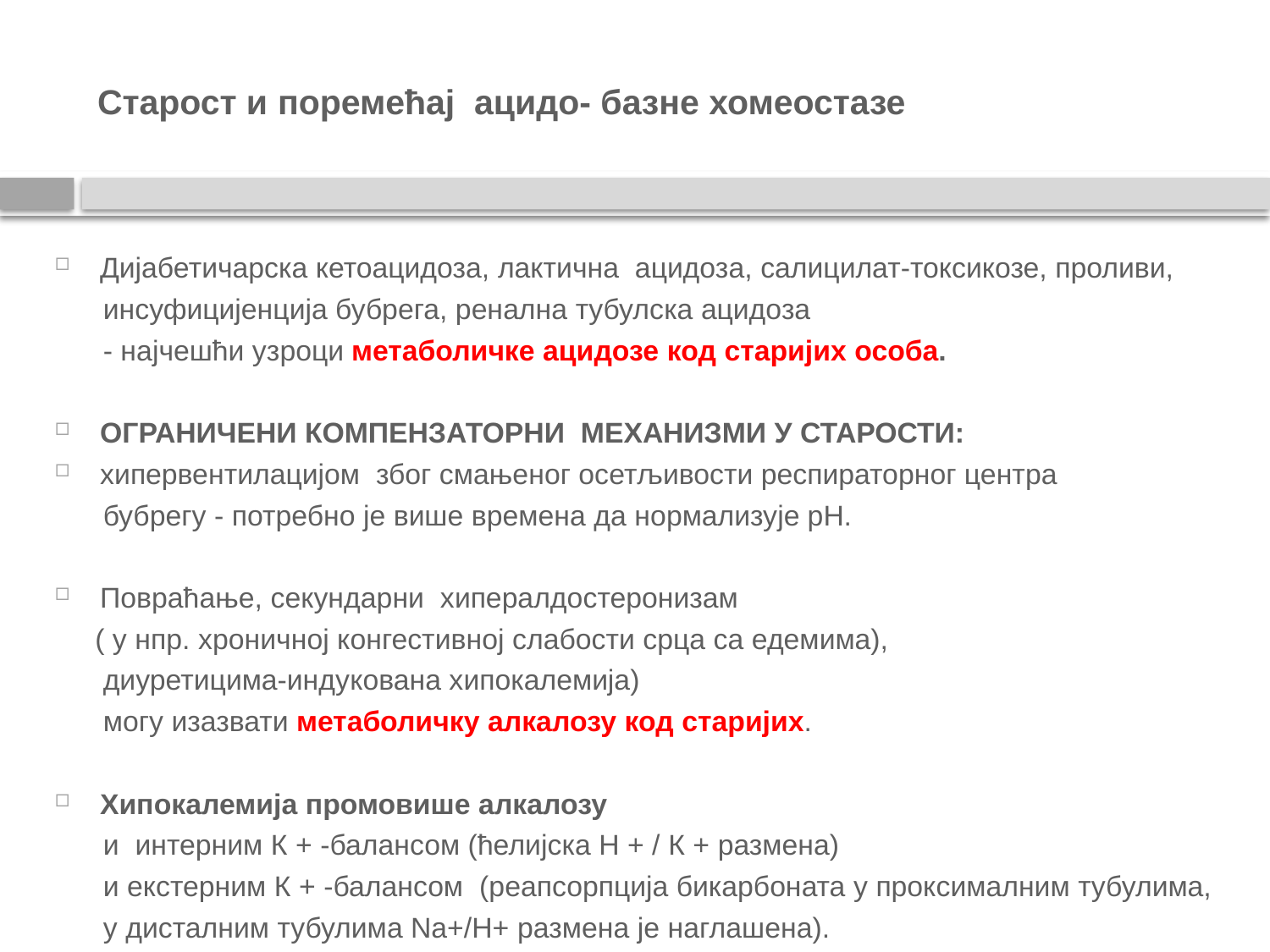

# Старост и поремећај  ацидо- базне хомеостазе
Дијабетичарска кетоацидоза, лактична  ацидоза, салицилат-токсикозе, проливи,
      инсуфицијенција бубрега, ренална тубулска ацидоза
      - најчешћи узроци метаболичке ацидозе код старијих особа.

ОГРАНИЧЕНИ КОМПЕНЗАТОРНИ  МЕХАНИЗМИ У СТАРОСТИ:
хипервентилацијом  због смањеног осетљивости респираторног центра
      бубрегу - потребно је више времена да нормализује pH.

Повраћање, секундарни  хипералдостеронизам
     ( у нпр. хроничној конгестивној слабости срца са едемима),
      диуретицима-индукована хипокалемија)
      могу изазвати метаболичку алкалозу код старијих.

Хипокалемија промовише алкалозу
      и  интерним К + -балансом (ћелијска Н + / К + размена)
      и екстерним К + -балансом  (реапсорпција бикарбоната у проксималним тубулима,
      у дисталним тубулима Na+/H+ размена је наглашена).